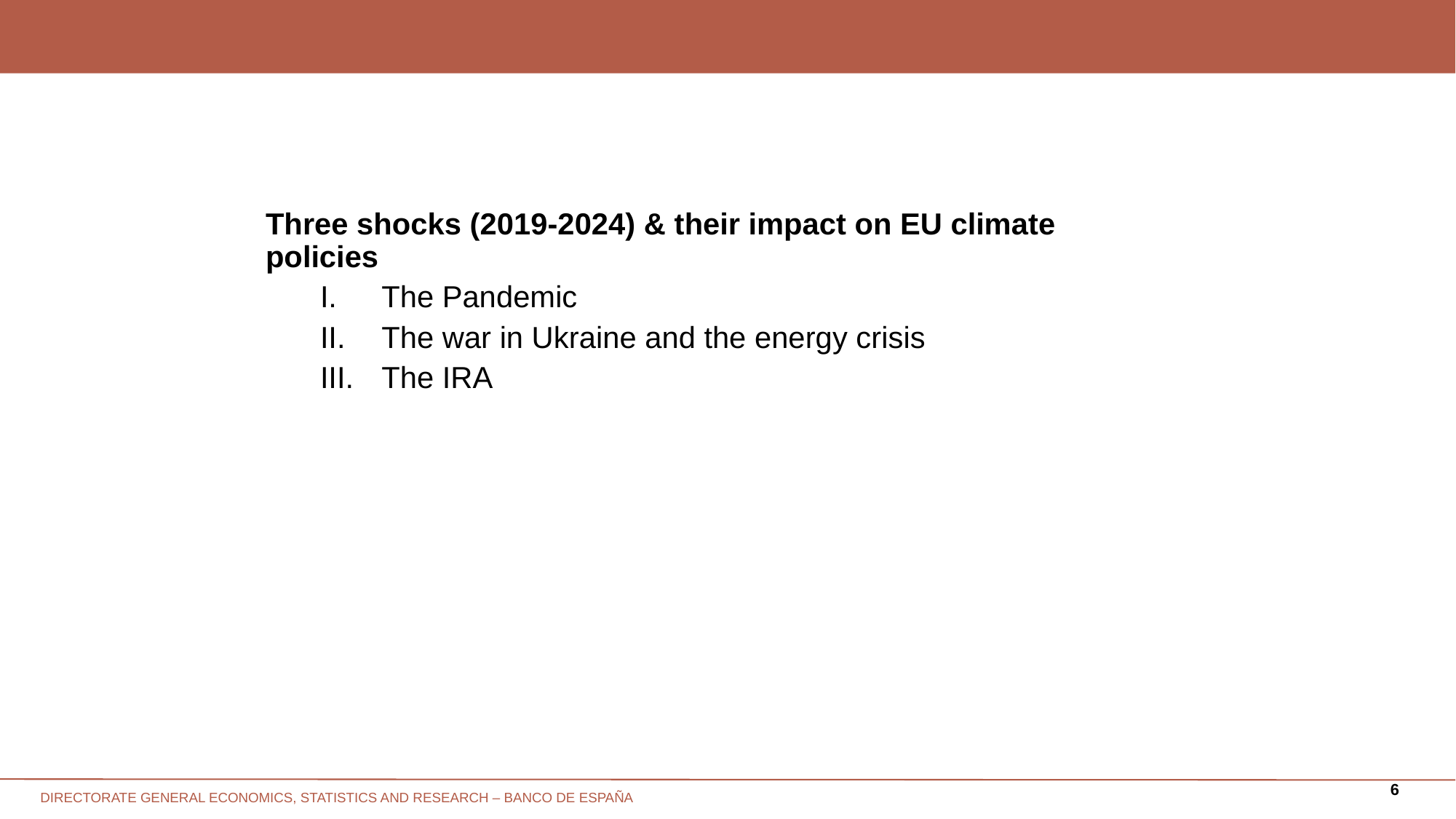

Three shocks (2019-2024) & their impact on EU climate policies
The Pandemic
The war in Ukraine and the energy crisis
The IRA

6